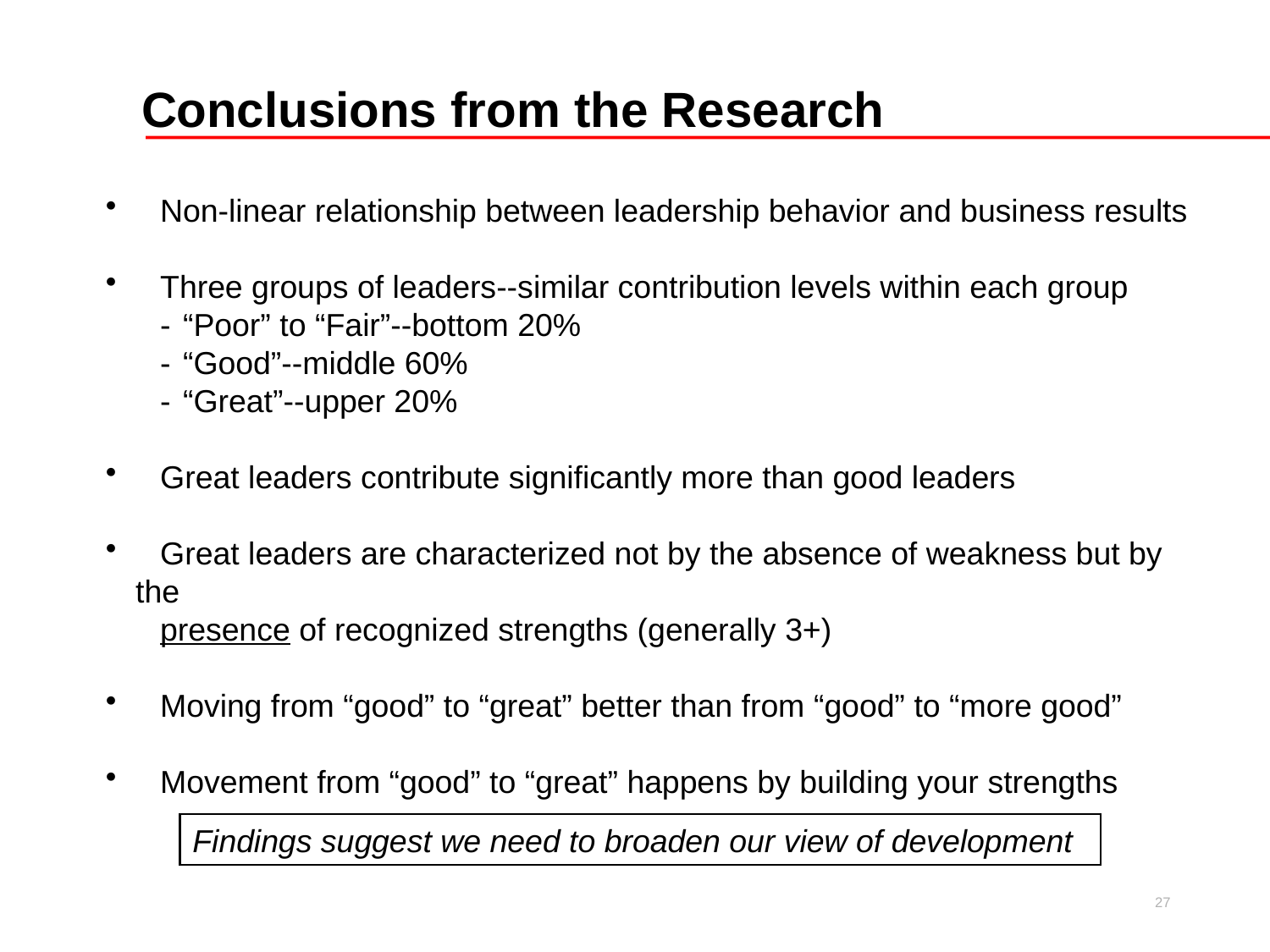

Conclusions from the Research
 	Non-linear relationship between leadership behavior and business results
 	Three groups of leaders--similar contribution levels within each group
	- 	“Poor” to “Fair”--bottom 20%
	-	“Good”--middle 60%
	- 	“Great”--upper 20%
 	Great leaders contribute significantly more than good leaders
	Great leaders are characterized not by the absence of weakness but by the
	presence of recognized strengths (generally 3+)
 	Moving from “good” to “great” better than from “good” to “more good”
 	Movement from “good” to “great” happens by building your strengths
Findings suggest we need to broaden our view of development
27